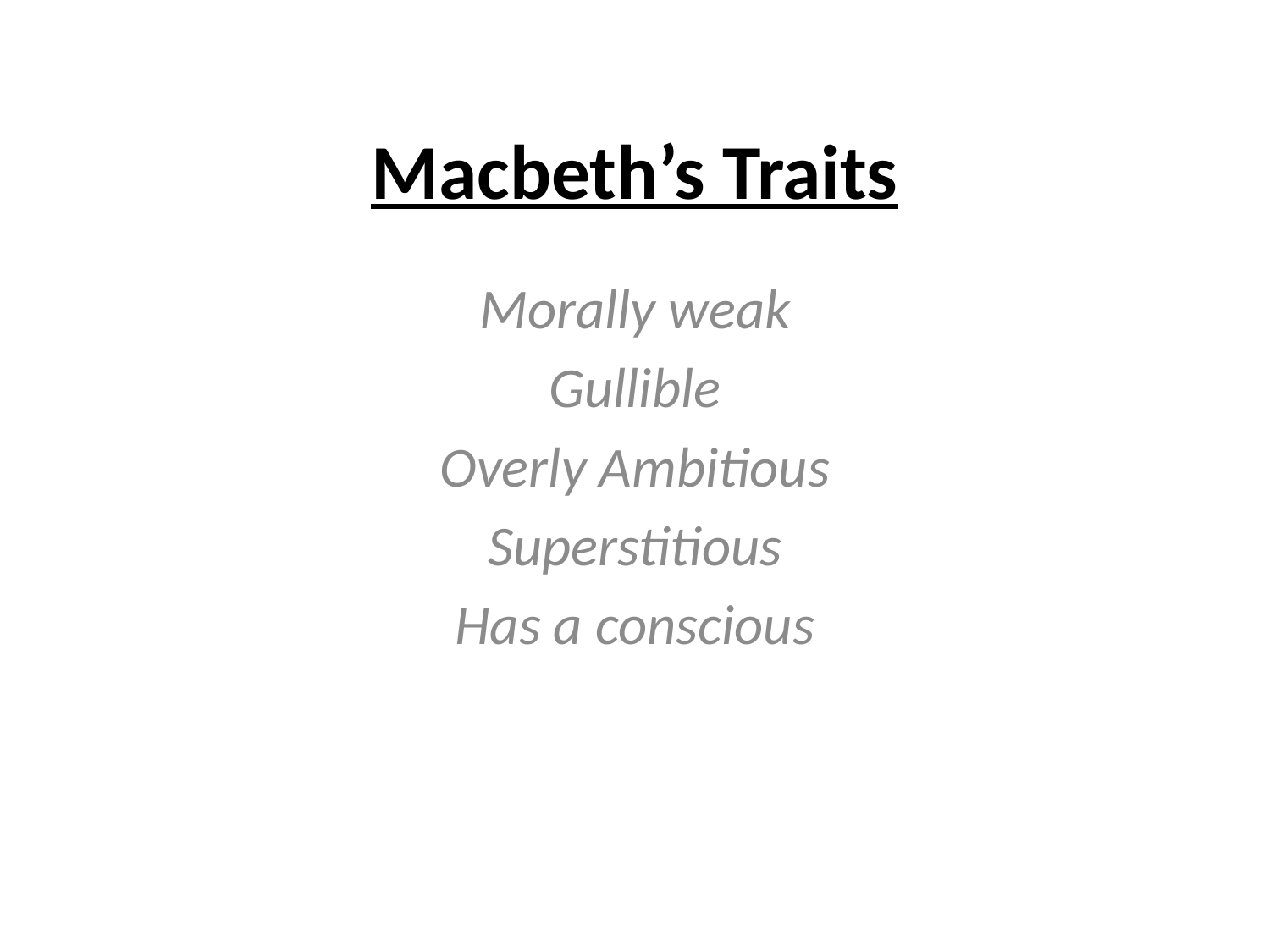

# Macbeth’s Traits
Morally weak
Gullible
Overly Ambitious
Superstitious
Has a conscious